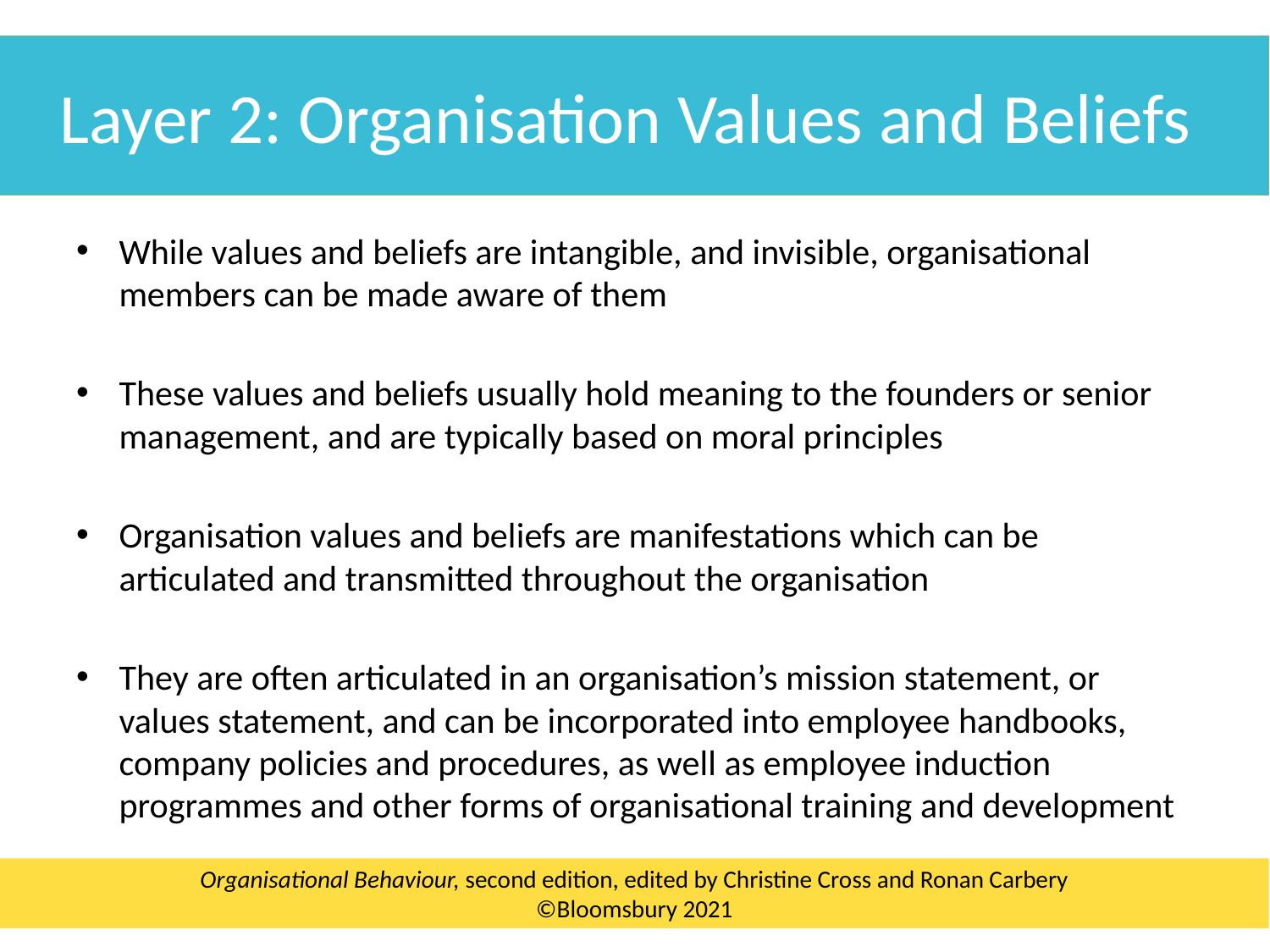

Layer 2: Organisation Values and Beliefs
While values and beliefs are intangible, and invisible, organisational members can be made aware of them

These values and beliefs usually hold meaning to the founders or senior management, and are typically based on moral principles

Organisation values and beliefs are manifestations which can be articulated and transmitted throughout the organisation

They are often articulated in an organisation’s mission statement, or values statement, and can be incorporated into employee handbooks, company policies and procedures, as well as employee induction programmes and other forms of organisational training and development